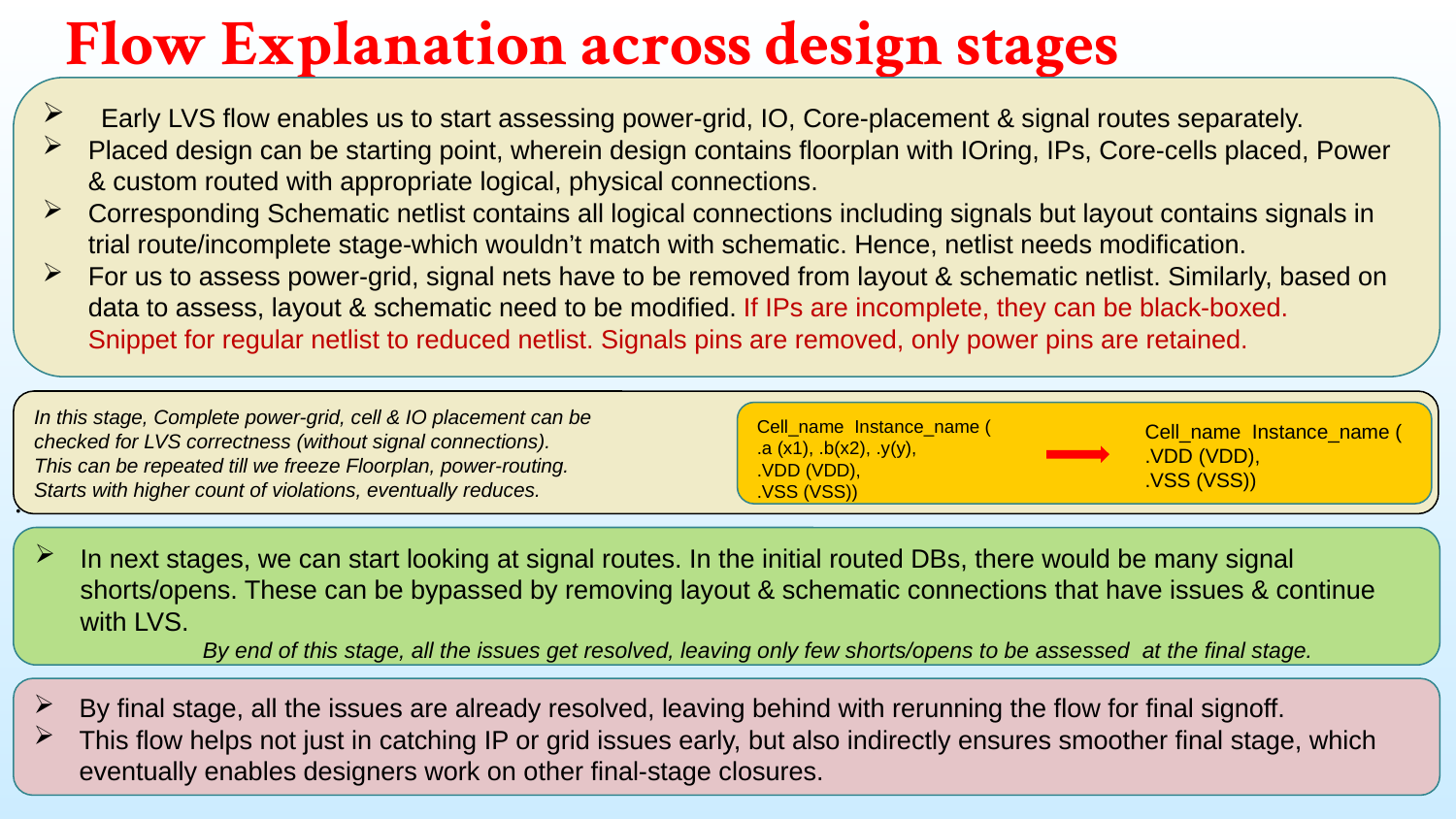

# Flow Explanation across design stages

.

   Early LVS flow enables us to start assessing power-grid, IO, Core-placement & signal routes separately.
Placed design can be starting point, wherein design contains floorplan with IOring, IPs, Core-cells placed, Power & custom routed with appropriate logical, physical connections.
Corresponding Schematic netlist contains all logical connections including signals but layout contains signals in trial route/incomplete stage-which wouldn’t match with schematic. Hence, netlist needs modification.
For us to assess power-grid, signal nets have to be removed from layout & schematic netlist. Similarly, based on data to assess, layout & schematic need to be modified. If IPs are incomplete, they can be black-boxed.        Snippet for regular netlist to reduced netlist. Signals pins are removed, only power pins are retained.
In this stage, Complete power-grid, cell & IO placement can be
checked for LVS correctness (without signal connections).
This can be repeated till we freeze Floorplan, power-routing.
Starts with higher count of violations, eventually reduces.
Cell_name  Instance_name (
.a (x1), .b(x2), .y(y),
.VDD (VDD),
.VSS (VSS))

Cell_name  Instance_name (
.VDD (VDD),
.VSS (VSS))

In next stages, we can start looking at signal routes. In the initial routed DBs, there would be many signal shorts/opens. These can be bypassed by removing layout & schematic connections that have issues & continue with LVS.
	    By end of this stage, all the issues get resolved, leaving only few shorts/opens to be assessed  at the final stage.

By final stage, all the issues are already resolved, leaving behind with rerunning the flow for final signoff.
This flow helps not just in catching IP or grid issues early, but also indirectly ensures smoother final stage, which eventually enables designers work on other final-stage closures.